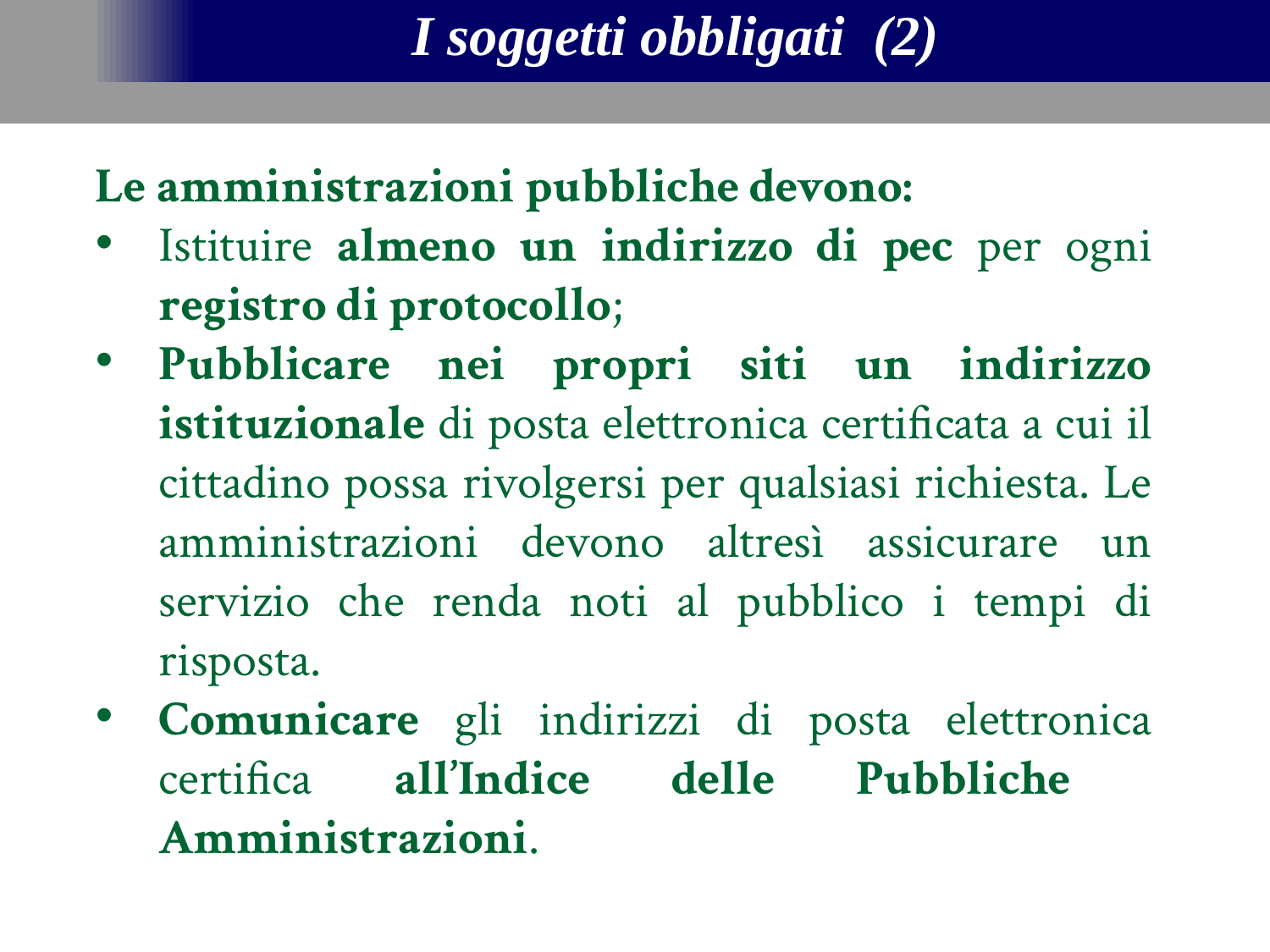

I soggetti obbligati  (2)
Le amministrazioni pubbliche devono:
Istituire almeno un indirizzo di pec per ogni registro di protocollo;
Pubblicare nei propri siti un indirizzo istituzionale di posta elettronica certificata a cui il cittadino possa rivolgersi per qualsiasi richiesta. Le amministrazioni devono altresì assicurare un servizio che renda noti al pubblico i tempi di risposta.
Comunicare gli indirizzi di posta elettronica certifica all’Indice delle Pubbliche  Amministrazioni.